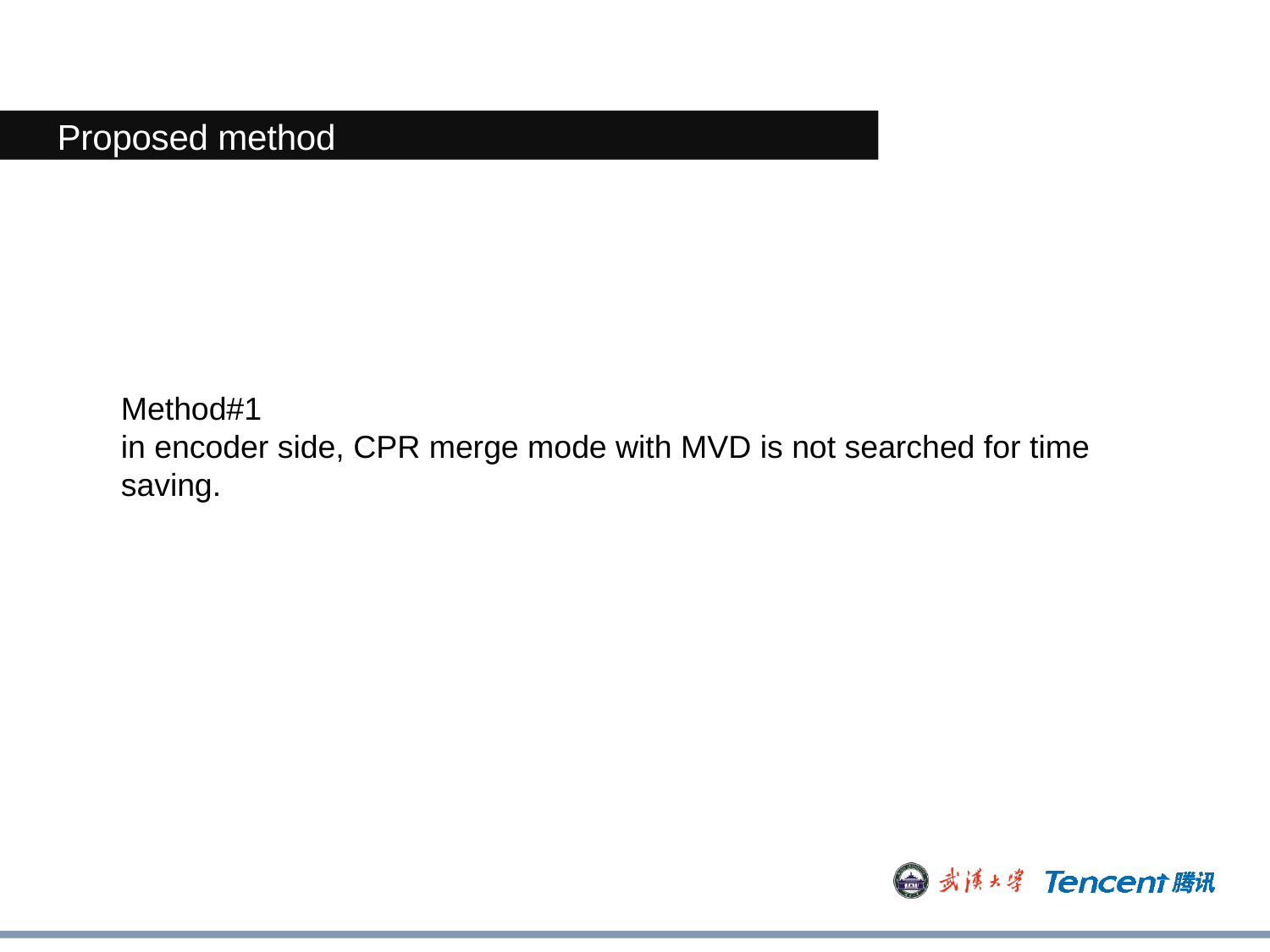

Proposed method

Method#1
in encoder side, CPR merge mode with MVD is not searched for time saving.